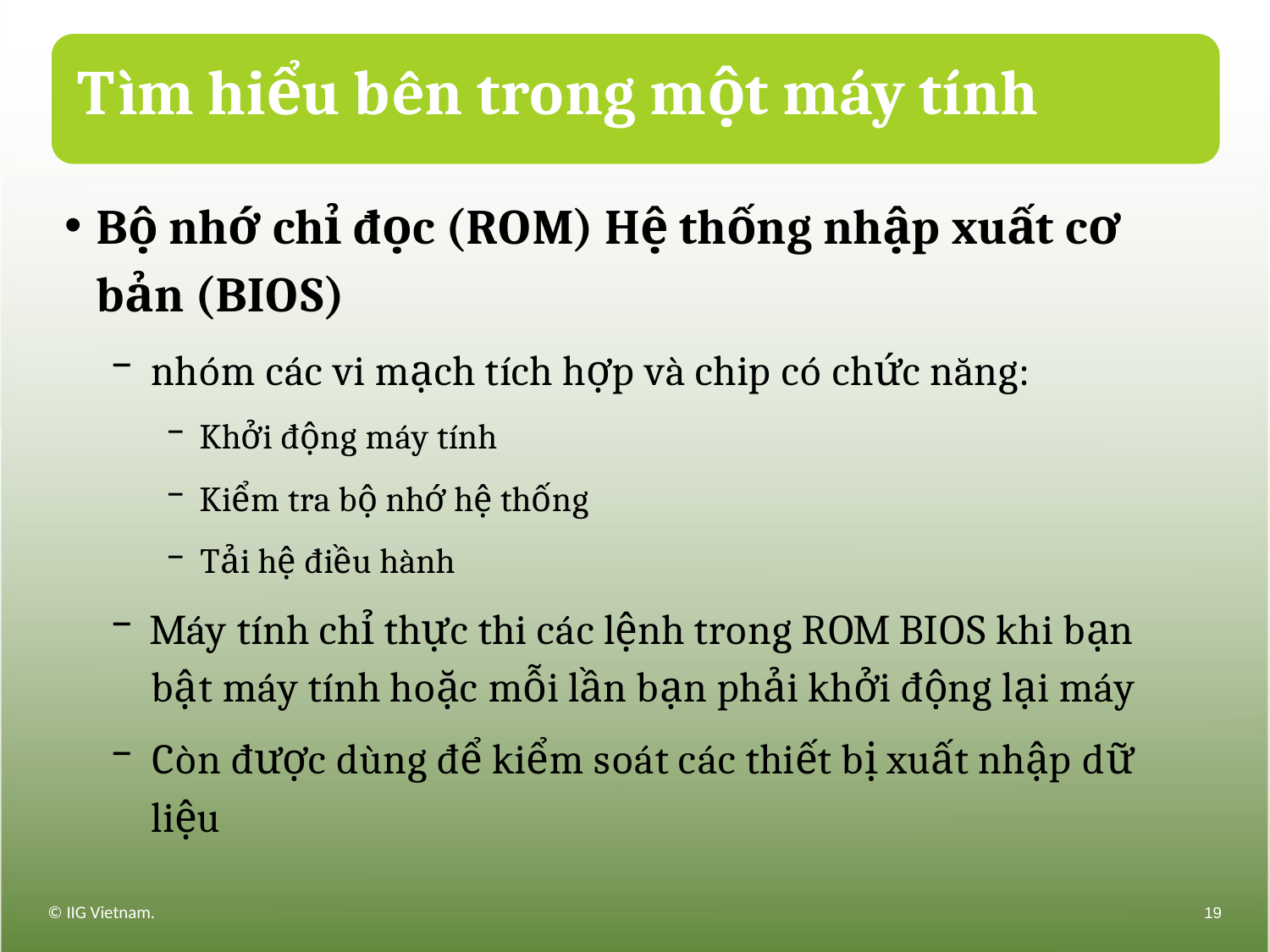

# Tìm hiểu bên trong một máy tính
Bộ nhớ chỉ đọc (ROM) Hệ thống nhập xuất cơ bản (BIOS)
nhóm các vi mạch tích hợp và chip có chức năng:
Khởi động máy tính
Kiểm tra bộ nhớ hệ thống
Tải hệ điều hành
Máy tính chỉ thực thi các lệnh trong ROM BIOS khi bạn bật máy tính hoặc mỗi lần bạn phải khởi động lại máy
Còn được dùng để kiểm soát các thiết bị xuất nhập dữ liệu
© IIG Vietnam.
19